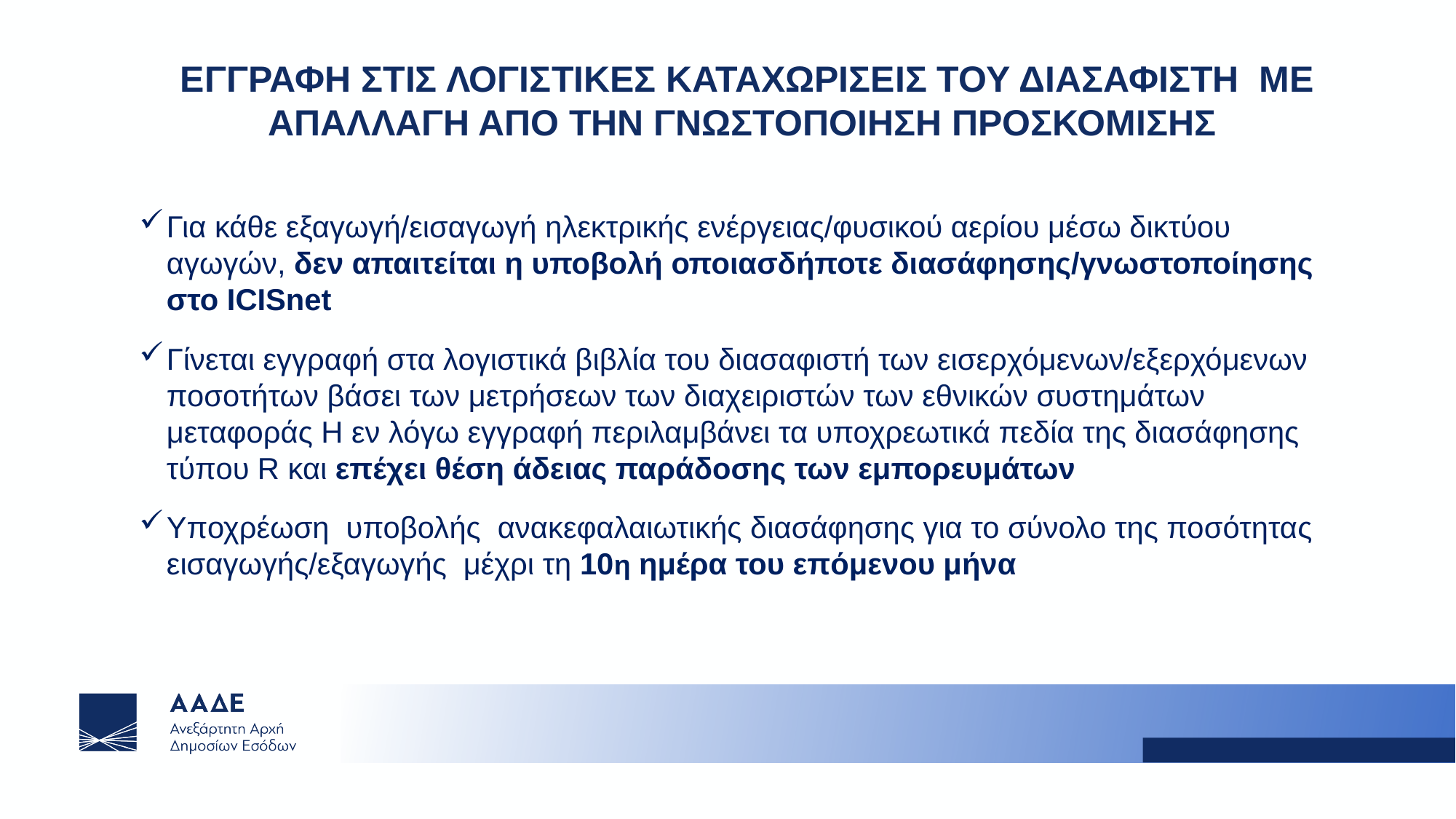

ΕΓΓΡΑΦΗ ΣΤΙΣ ΛΟΓΙΣΤΙΚΕΣ ΚΑΤΑΧΩΡΙΣΕΙΣ ΤΟΥ ΔΙΑΣΑΦΙΣΤΗ  ΜΕ ΑΠΑΛΛΑΓΗ ΑΠΟ ΤΗΝ ΓΝΩΣΤΟΠΟΙΗΣΗ ΠΡΟΣΚΟΜΙΣΗΣ
Για κάθε εξαγωγή/εισαγωγή ηλεκτρικής ενέργειας/φυσικού αερίου μέσω δικτύου αγωγών, δεν απαιτείται η υποβολή οποιασδήποτε διασάφησης/γνωστοποίησης στο ICISnet
Γίνεται εγγραφή στα λογιστικά βιβλία του διασαφιστή των εισερχόμενων/εξερχόμενων ποσοτήτων βάσει των μετρήσεων των διαχειριστών των εθνικών συστημάτων μεταφοράς Η εν λόγω εγγραφή περιλαμβάνει τα υποχρεωτικά πεδία της διασάφησης τύπου R και επέχει θέση άδειας παράδοσης των εμπορευμάτων
Υποχρέωση  υποβολής  ανακεφαλαιωτικής διασάφησης για το σύνολο της ποσότητας εισαγωγής/εξαγωγής  μέχρι τη 10η ημέρα του επόμενου μήνα